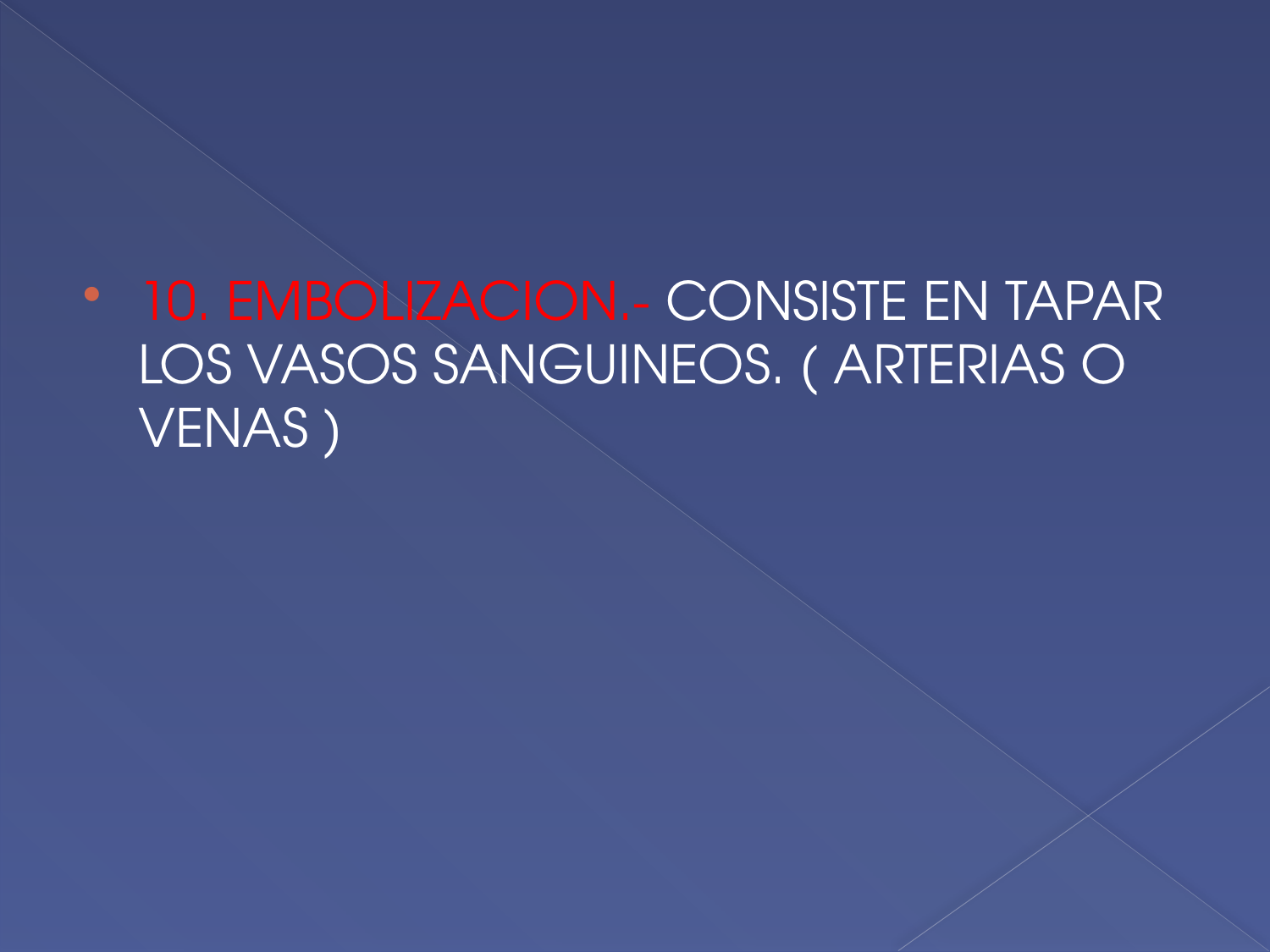

#
10. EMBOLIZACION.- CONSISTE EN TAPAR LOS VASOS SANGUINEOS. ( ARTERIAS O VENAS )